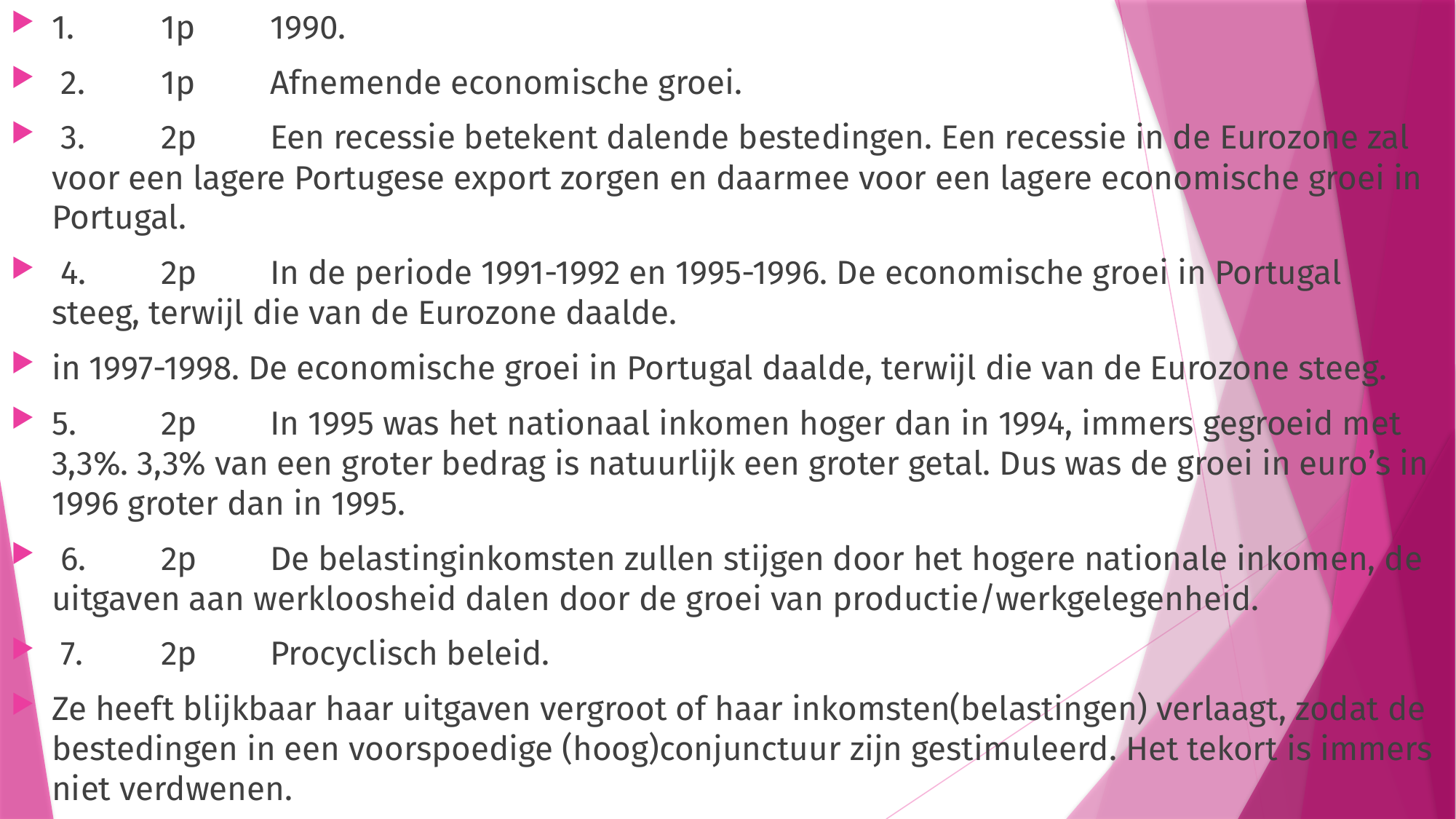

1.	1p	1990.
 2.	1p	Afnemende economische groei.
 3.	2p	Een recessie betekent dalende bestedingen. Een recessie in de Eurozone zal voor een lagere Portugese export zorgen en daarmee voor een lagere economische groei in Portugal.
 4.	2p	In de periode 1991-1992 en 1995-1996. De economische groei in Portugal steeg, terwijl die van de Eurozone daalde.
in 1997-1998. De economische groei in Portugal daalde, terwijl die van de Eurozone steeg.
5.	2p	In 1995 was het nationaal inkomen hoger dan in 1994, immers gegroeid met 3,3%. 3,3% van een groter bedrag is natuurlijk een groter getal. Dus was de groei in euro’s in 1996 groter dan in 1995.
 6.	2p	De belastinginkomsten zullen stijgen door het hogere nationale inkomen, de uitgaven aan werkloosheid dalen door de groei van productie/werkgelegenheid.
 7.	2p	Procyclisch beleid.
Ze heeft blijkbaar haar uitgaven vergroot of haar inkomsten(belastingen) verlaagt, zodat de bestedingen in een voorspoedige (hoog)conjunctuur zijn gestimuleerd. Het tekort is immers niet verdwenen.